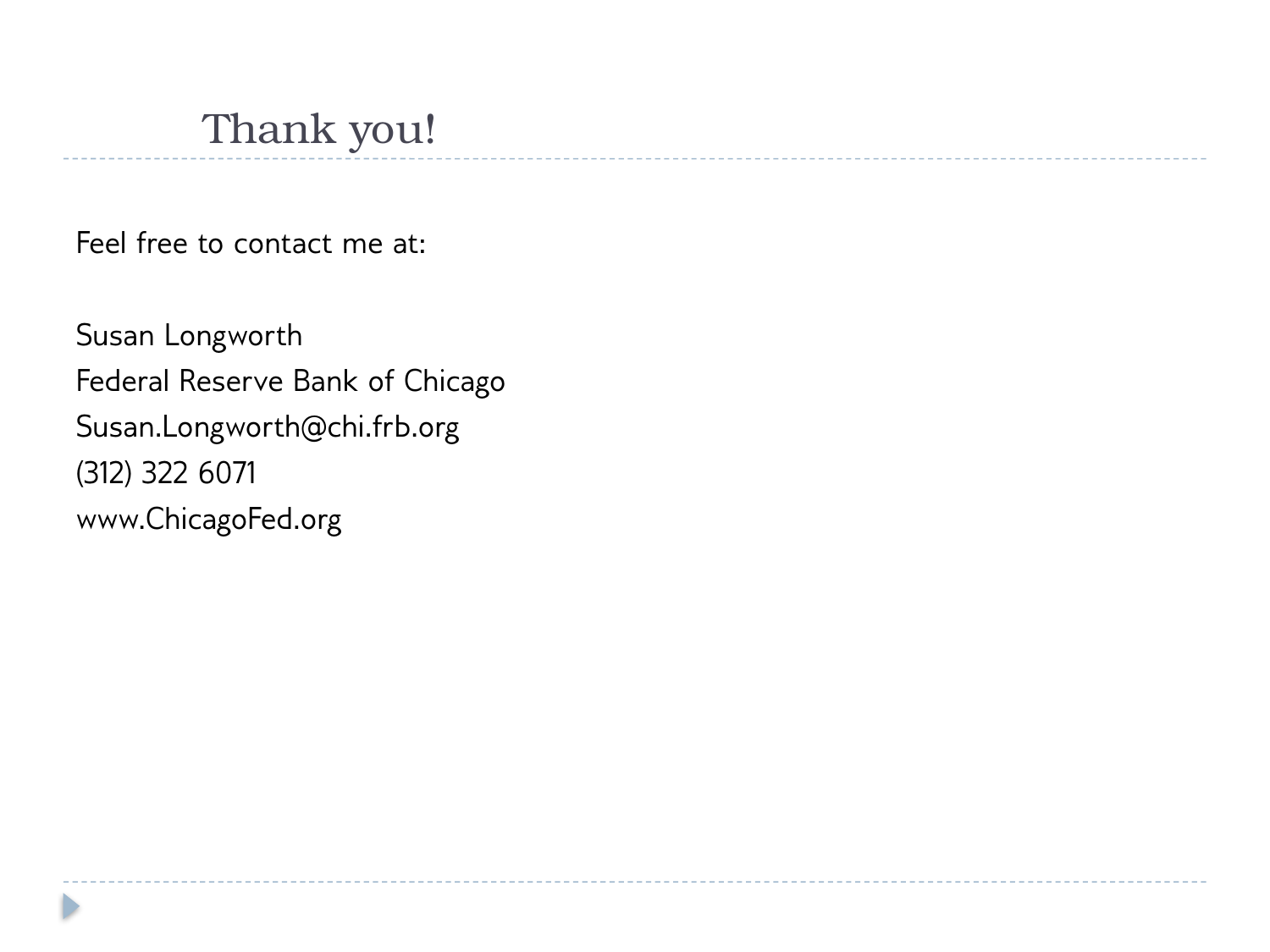

# Thank you!

Feel free to contact me at:

Susan Longworth
Federal Reserve Bank of Chicago
Susan.Longworth@chi.frb.org
(312) 322 6071
www.ChicagoFed.org